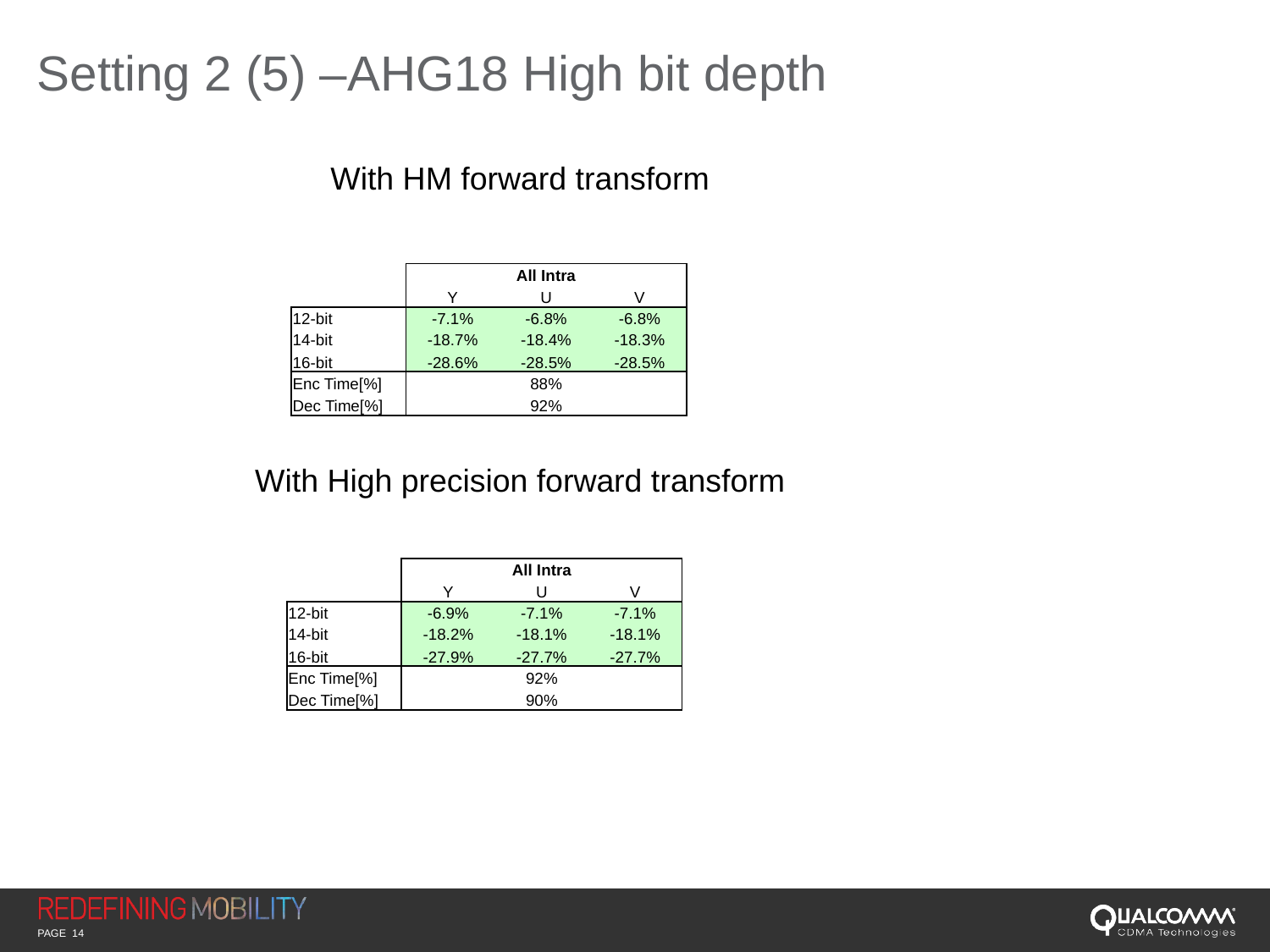

# Setting 2 (5) –AHG18 High bit depth
With HM forward transform
|  | All Intra |  |  |
| --- | --- | --- | --- |
|  | Y | U | V |
| 12-bit | -7.1% | -6.8% | -6.8% |
| 14-bit | -18.7% | -18.4% | -18.3% |
| 16-bit | -28.6% | -28.5% | -28.5% |
| Enc Time[%] | 88% |  |  |
| Dec Time[%] | 92% |  |  |
With High precision forward transform
|  | All Intra |  |  |
| --- | --- | --- | --- |
|  | Y | U | V |
| 12-bit | -6.9% | -7.1% | -7.1% |
| 14-bit | -18.2% | -18.1% | -18.1% |
| 16-bit | -27.9% | -27.7% | -27.7% |
| Enc Time[%] | 92% |  |  |
| Dec Time[%] | 90% |  |  |